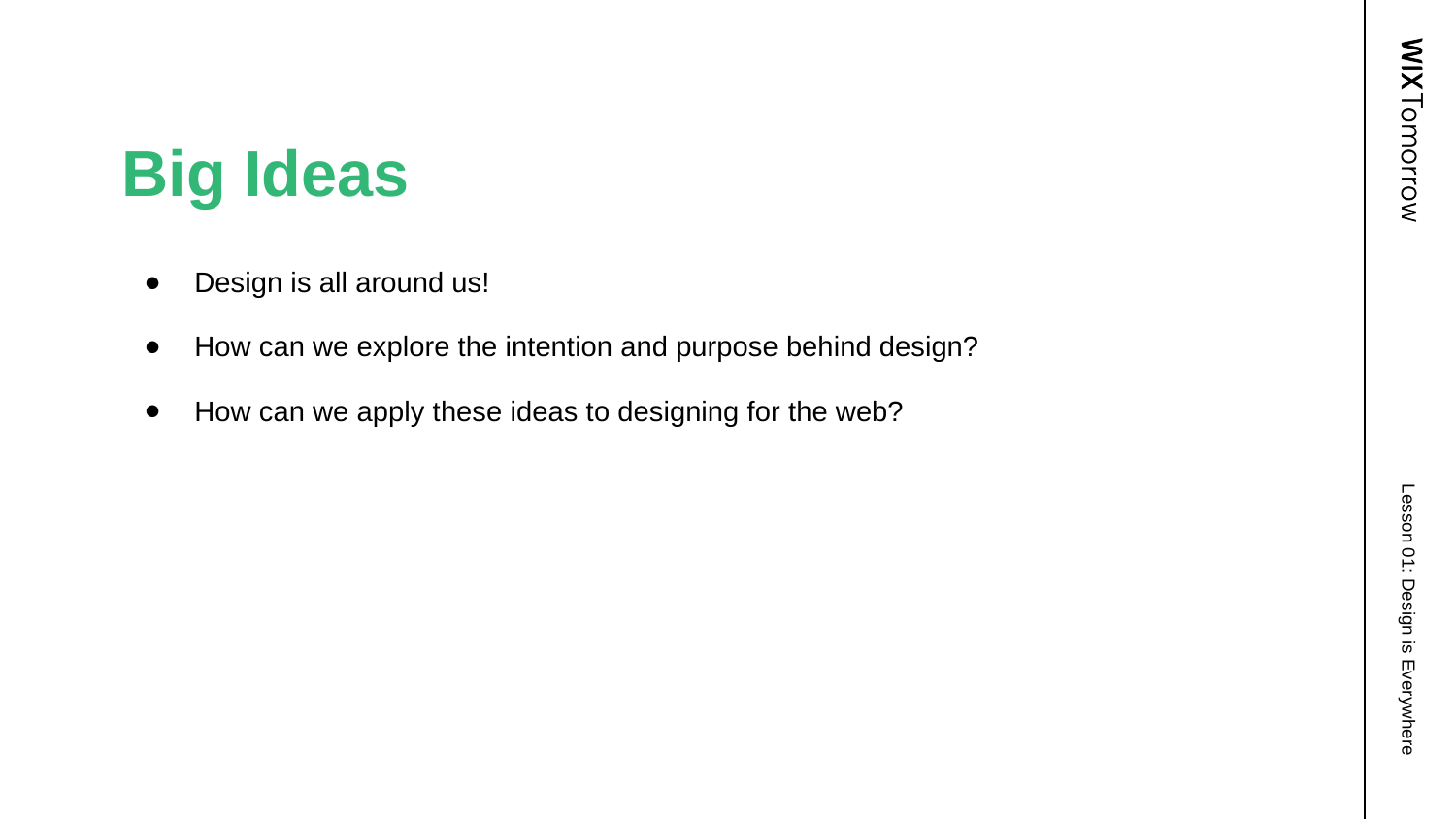

# Big Ideas
Design is all around us!
How can we explore the intention and purpose behind design?
How can we apply these ideas to designing for the web?